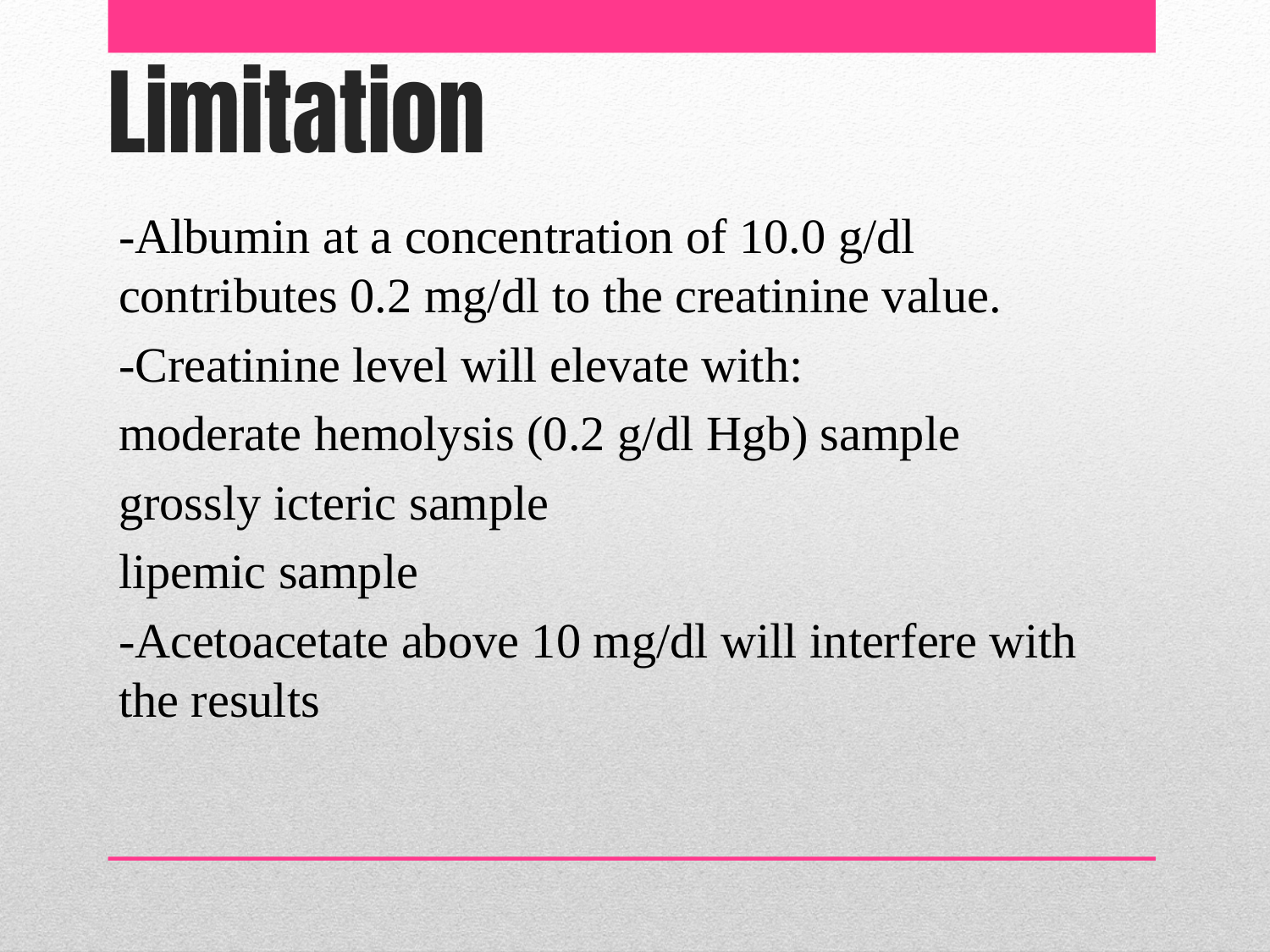

# Limitation
-Albumin at a concentration of 10.0 g/dl contributes 0.2 mg/dl to the creatinine value.
-Creatinine level will elevate with:
moderate hemolysis (0.2 g/dl Hgb) sample
grossly icteric sample
lipemic sample
-Acetoacetate above 10 mg/dl will interfere with the results